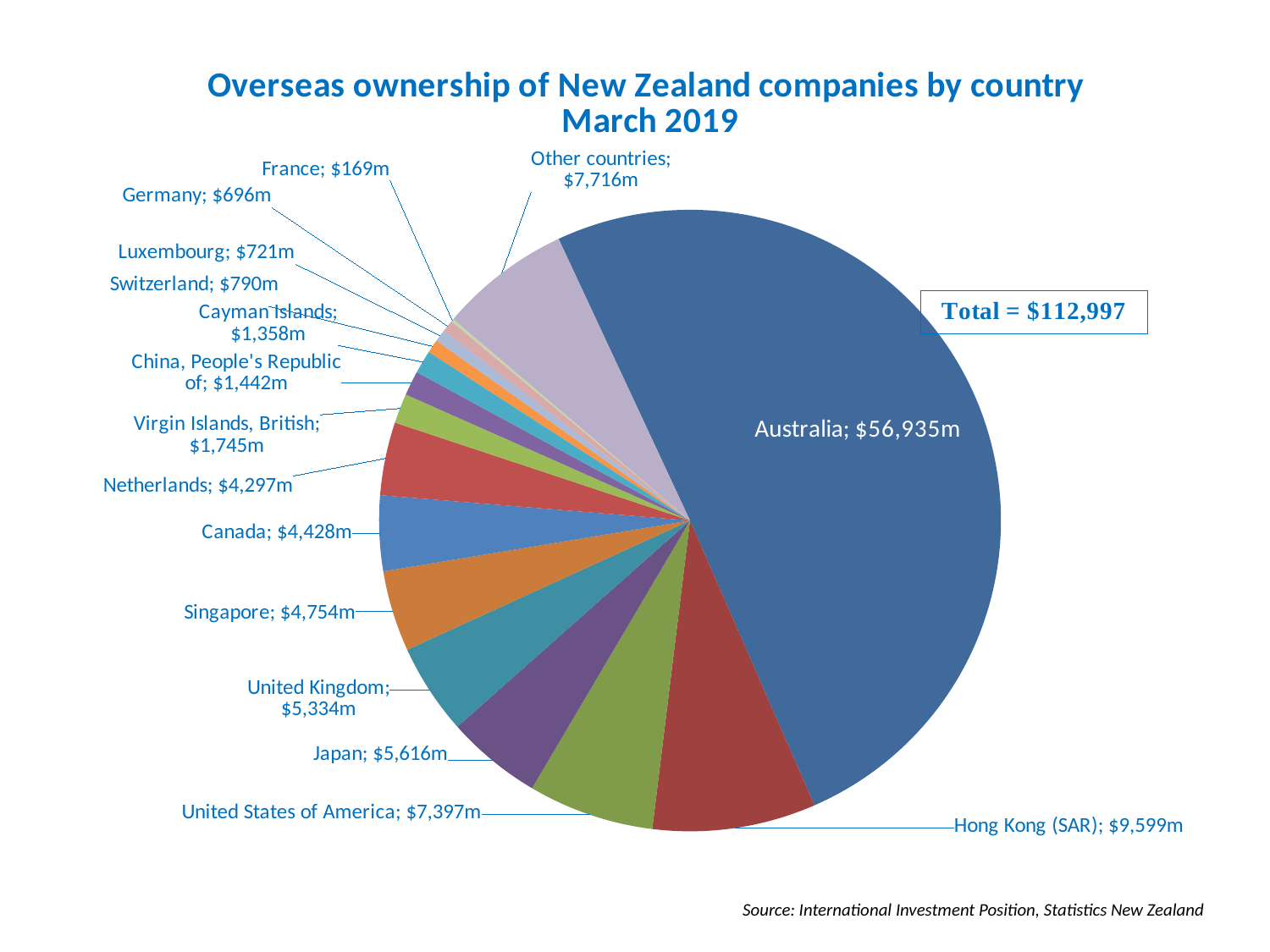

### Chart: Overseas ownership of New Zealand companies by country
March 2019

| Category |  |
|---|---|
| Australia | 56935.0 |
| Hong Kong (SAR) | 9599.0 |
| United States of America | 7397.0 |
| Japan | 5616.0 |
| United Kingdom | 5334.0 |
| Singapore | 4754.0 |
| Canada | 4428.0 |
| Netherlands | 4297.0 |
| Virgin Islands, British | 1745.0 |
| China, People's Republic of | 1442.0 |
| Cayman Islands | 1358.0 |
| Switzerland | 790.0 |
| Luxembourg | 721.0 |
| Germany | 696.0 |
| France | 169.0 |
| Other countries | 7716.0 |
Source: International Investment Position, Statistics New Zealand